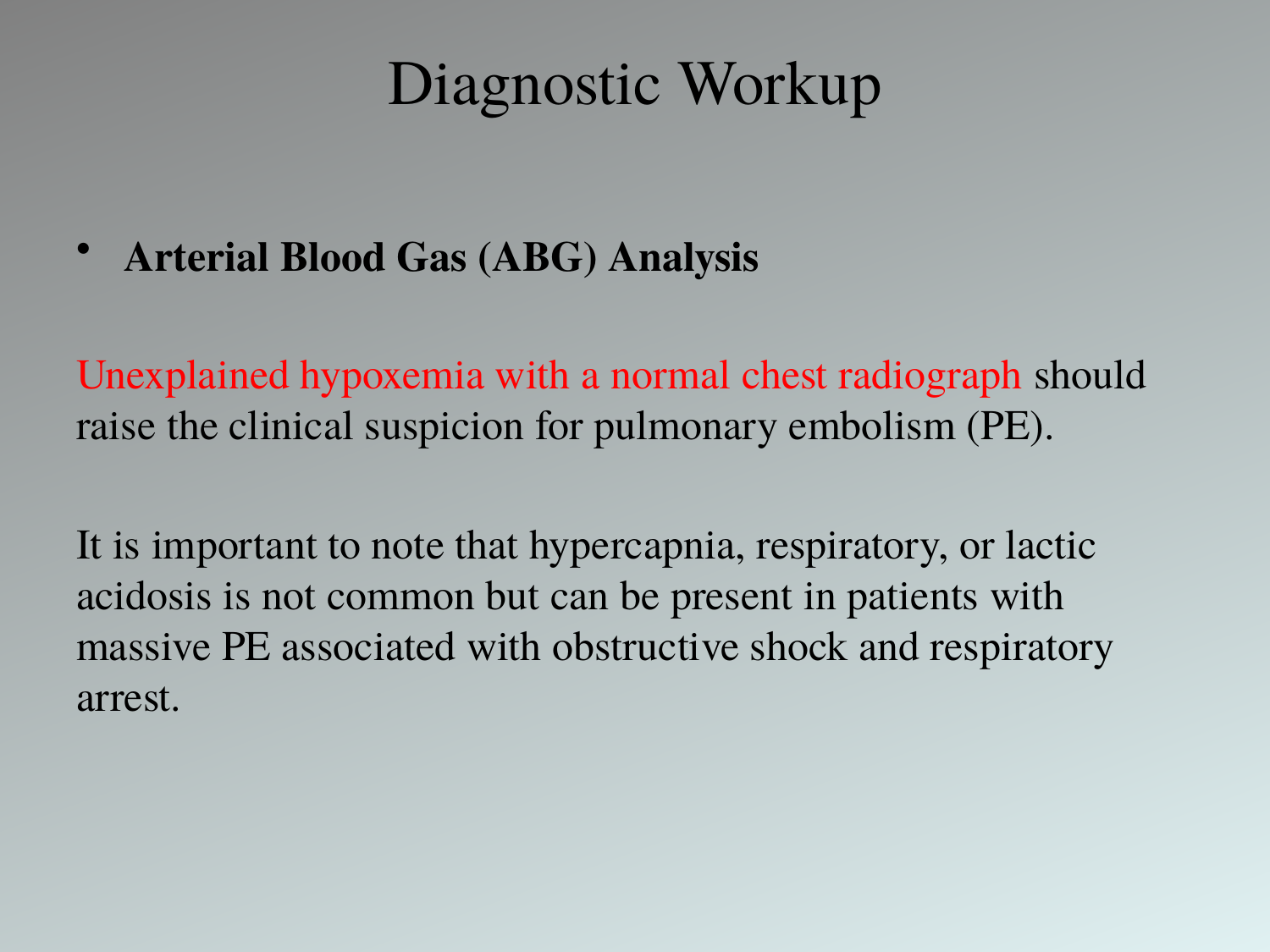

# Diagnostic Workup
Arterial Blood Gas (ABG) Analysis

Unexplained hypoxemia with a normal chest radiograph should raise the clinical suspicion for pulmonary embolism (PE).

It is important to note that hypercapnia, respiratory, or lactic acidosis is not common but can be present in patients with massive PE associated with obstructive shock and respiratory arrest.